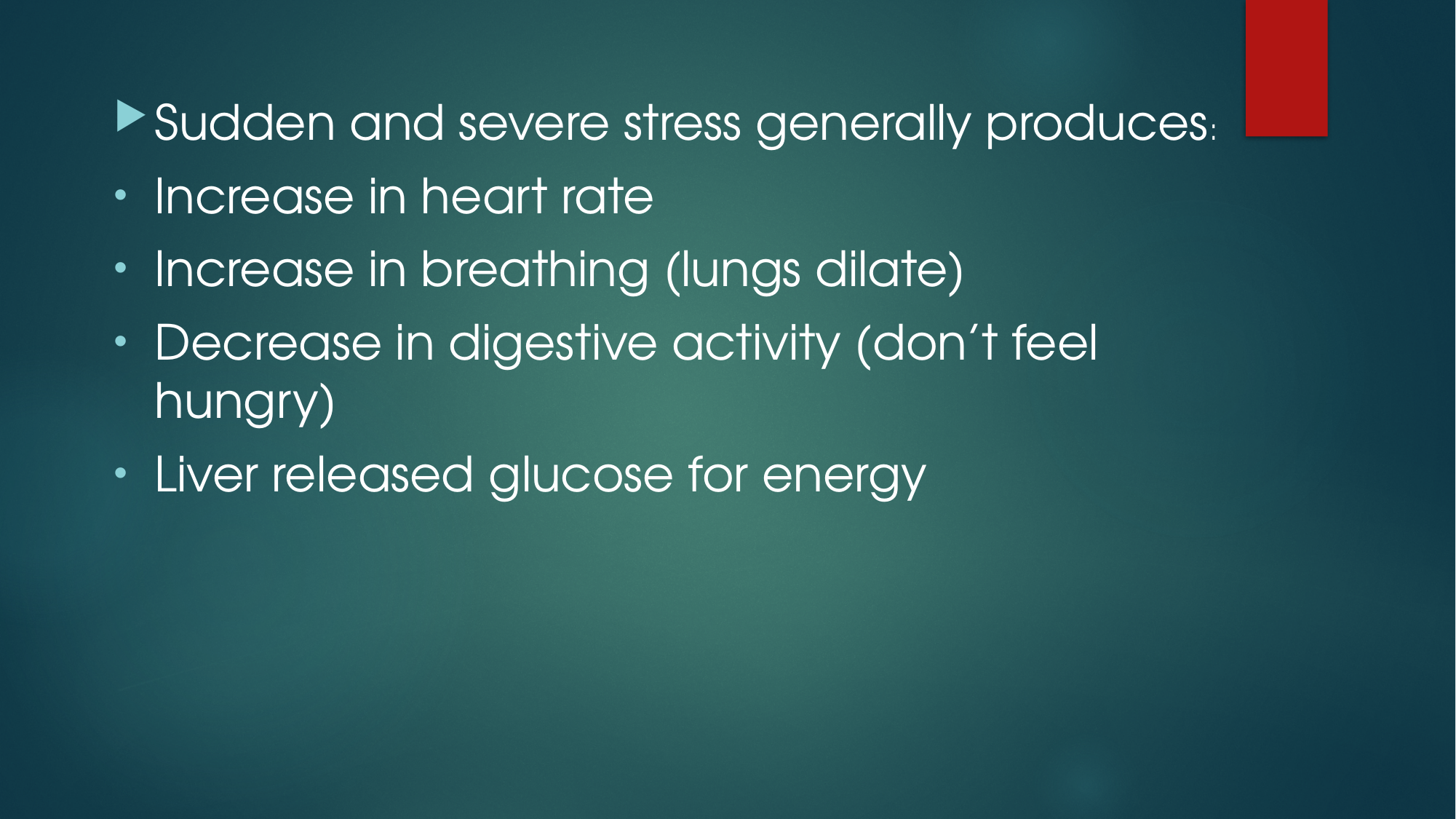

Sudden and severe stress generally produces:
Increase in heart rate
Increase in breathing (lungs dilate)
Decrease in digestive activity (don’t feel hungry)
Liver released glucose for energy